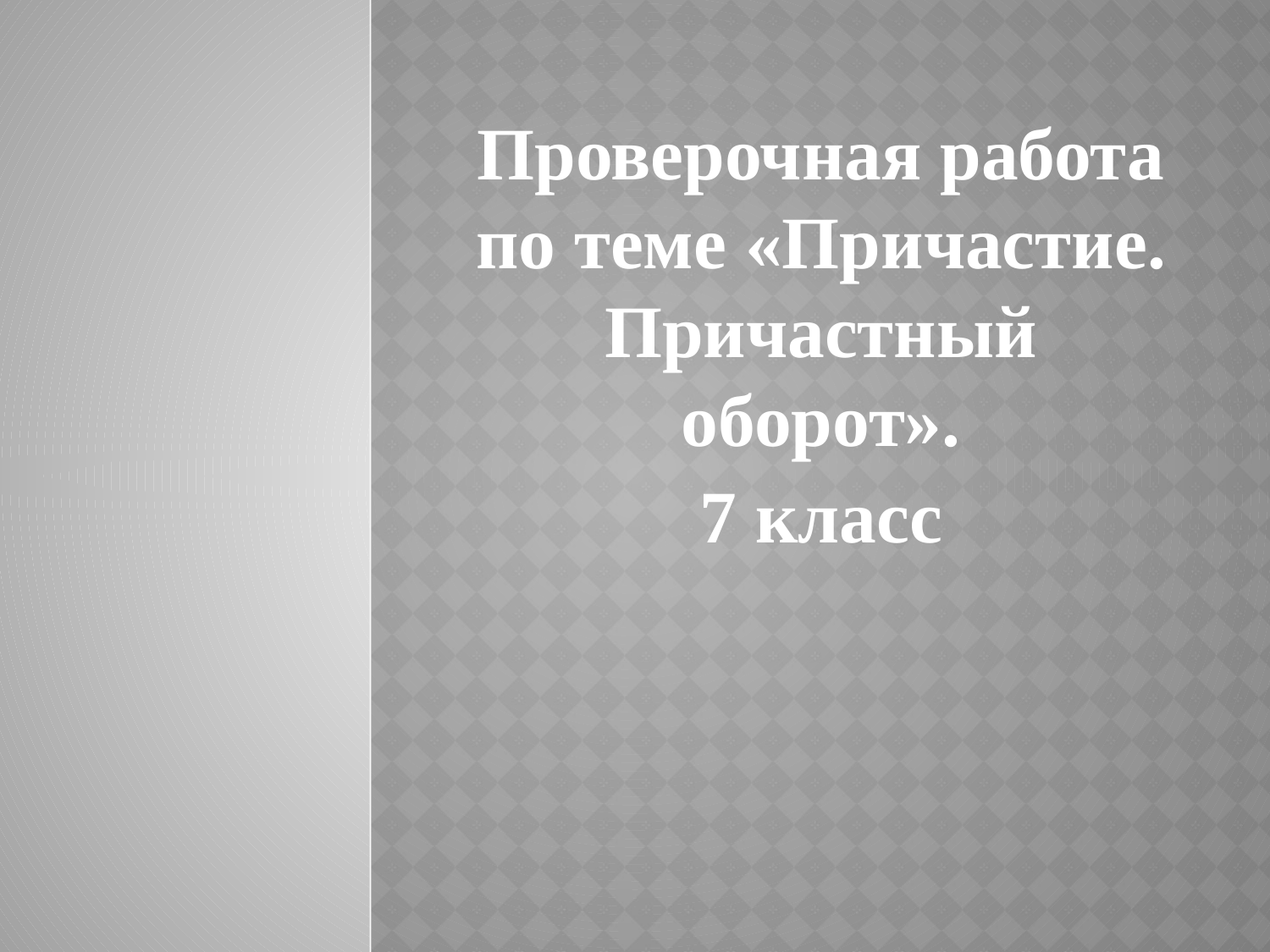

Проверочная работа по теме «Причастие. Причастный оборот».
7 класс